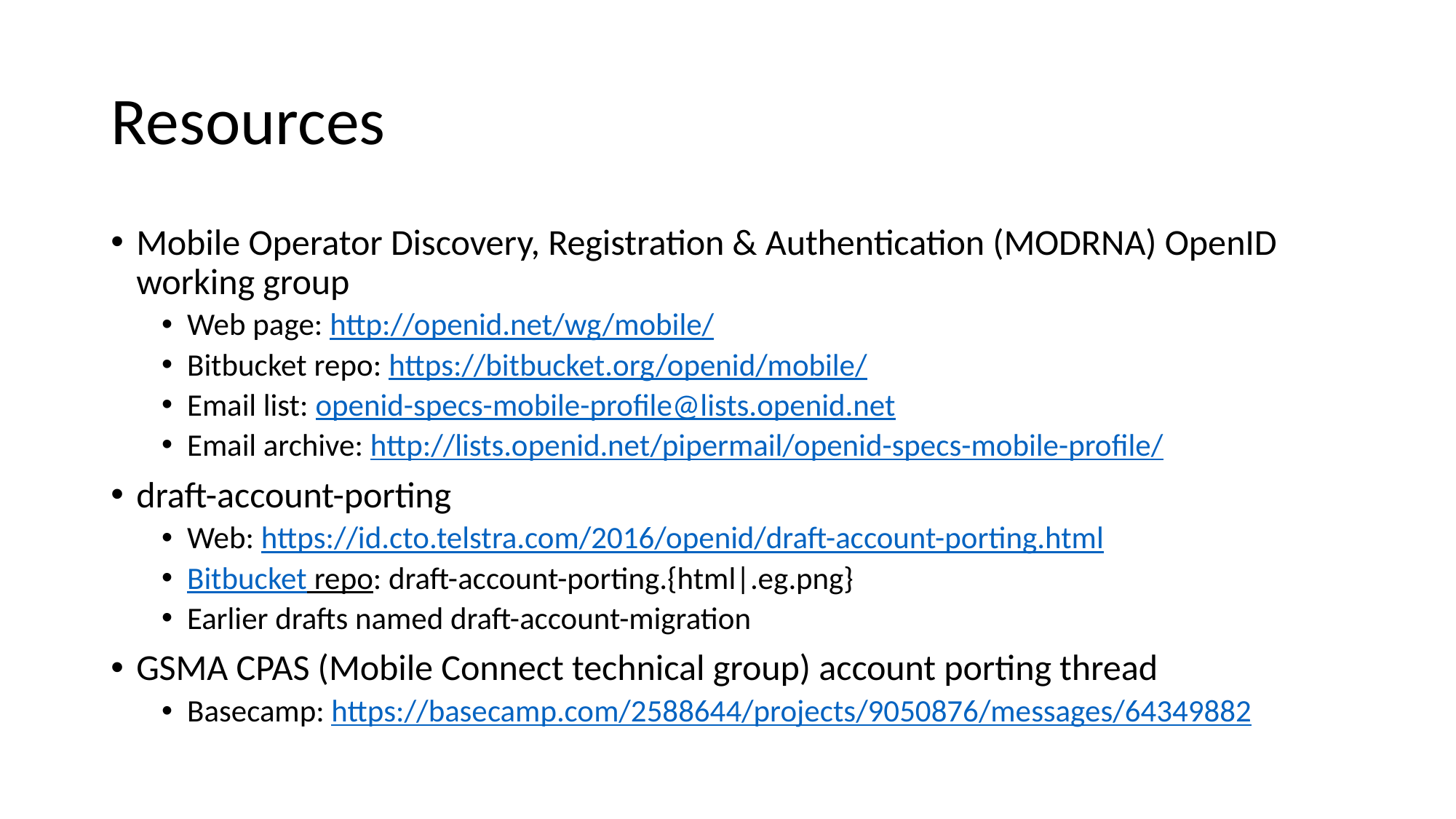

# Resources
Mobile Operator Discovery, Registration & Authentication (MODRNA) OpenID working group
Web page: http://openid.net/wg/mobile/
Bitbucket repo: https://bitbucket.org/openid/mobile/
Email list: openid-specs-mobile-profile@lists.openid.net
Email archive: http://lists.openid.net/pipermail/openid-specs-mobile-profile/
draft-account-porting
Web: https://id.cto.telstra.com/2016/openid/draft-account-porting.html
Bitbucket repo: draft-account-porting.{html|.eg.png}
Earlier drafts named draft-account-migration
GSMA CPAS (Mobile Connect technical group) account porting thread
Basecamp: https://basecamp.com/2588644/projects/9050876/messages/64349882